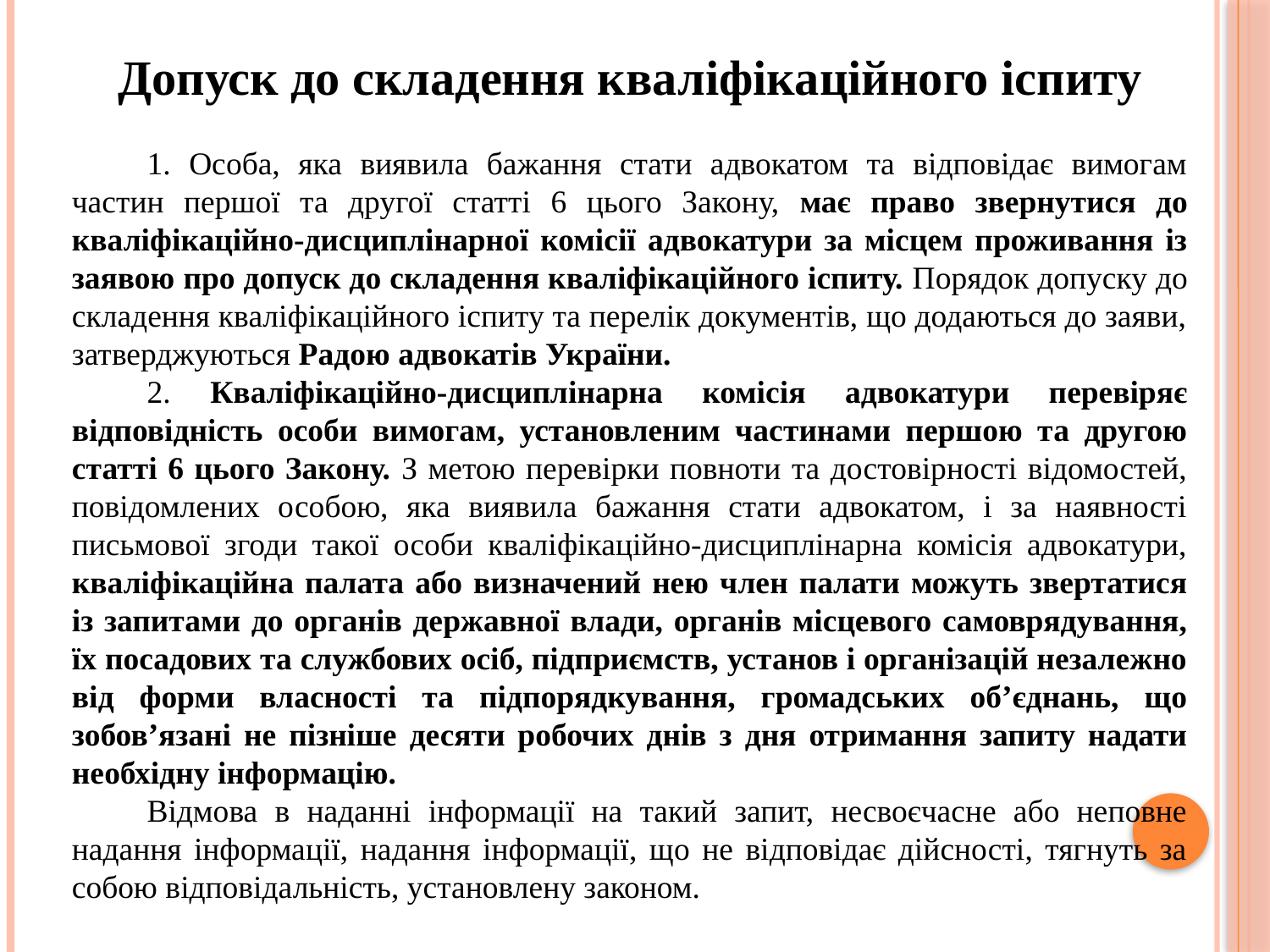

Допуск до складення кваліфікаційного іспиту

	1. Особа, яка виявила бажання стати адвокатом та відповідає вимогам частин першої та другої статті 6 цього Закону, має право звернутися до кваліфікаційно-дисциплінарної комісії адвокатури за місцем проживання із заявою про допуск до складення кваліфікаційного іспиту. Порядок допуску до складення кваліфікаційного іспиту та перелік документів, що додаються до заяви, затверджуються Радою адвокатів України.
	2. Кваліфікаційно-дисциплінарна комісія адвокатури перевіряє відповідність особи вимогам, установленим частинами першою та другою статті 6 цього Закону. З метою перевірки повноти та достовірності відомостей, повідомлених особою, яка виявила бажання стати адвокатом, і за наявності письмової згоди такої особи кваліфікаційно-дисциплінарна комісія адвокатури, кваліфікаційна палата або визначений нею член палати можуть звертатися із запитами до органів державної влади, органів місцевого самоврядування, їх посадових та службових осіб, підприємств, установ і організацій незалежно від форми власності та підпорядкування, громадських об’єднань, що зобов’язані не пізніше десяти робочих днів з дня отримання запиту надати необхідну інформацію.
	Відмова в наданні інформації на такий запит, несвоєчасне або неповне надання інформації, надання інформації, що не відповідає дійсності, тягнуть за собою відповідальність, установлену законом.